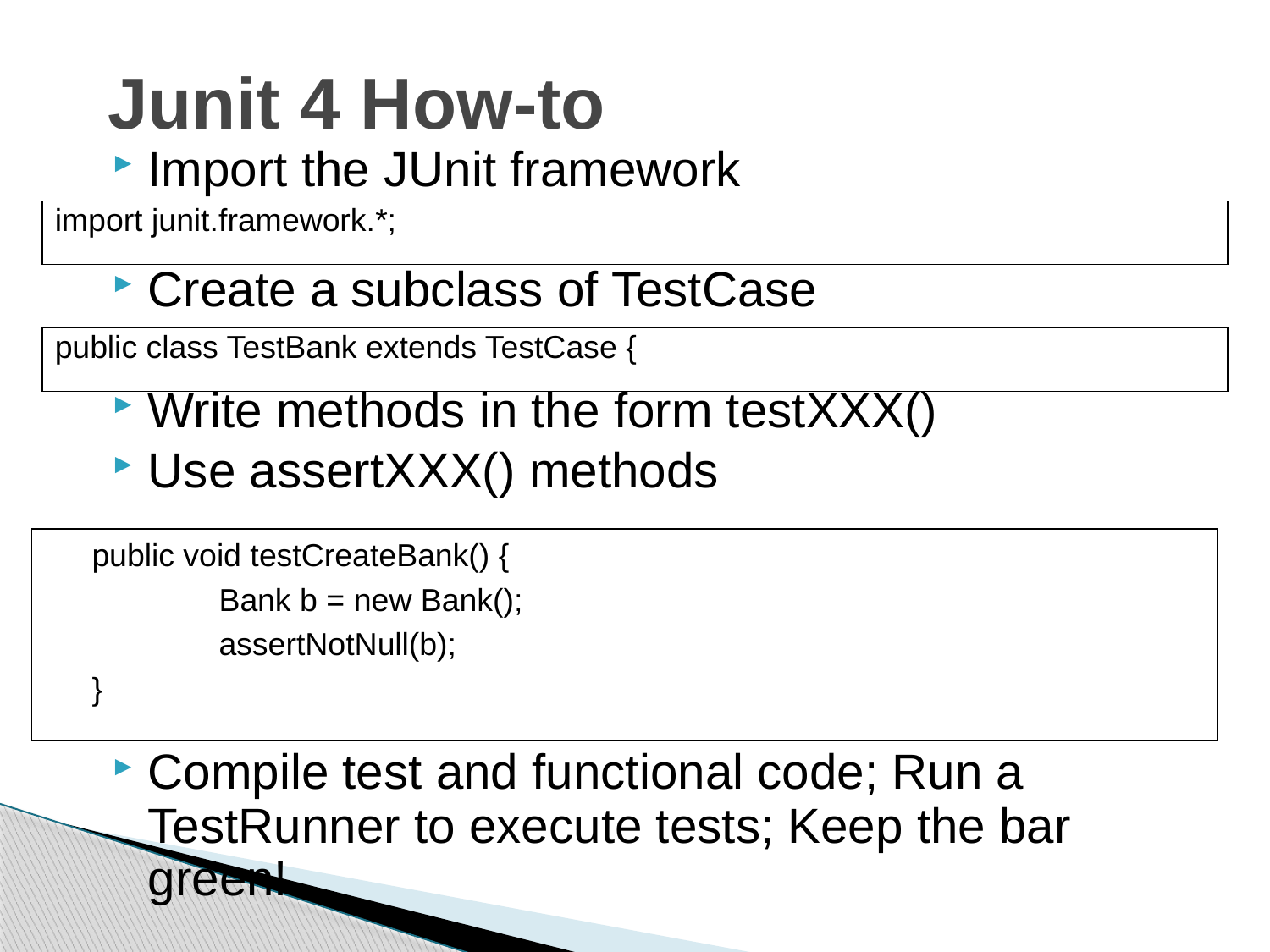

# Junit 4 How-to
Import the JUnit framework

Create a subclass of TestCase

Write methods in the form testXXX()
Use assertXXX() methods

Compile test and functional code; Run a TestRunner to execute tests; Keep the bar green!
import junit.framework.*;
public class TestBank extends TestCase {
	public void testCreateBank() {
		Bank b = new Bank();
		assertNotNull(b);
	}